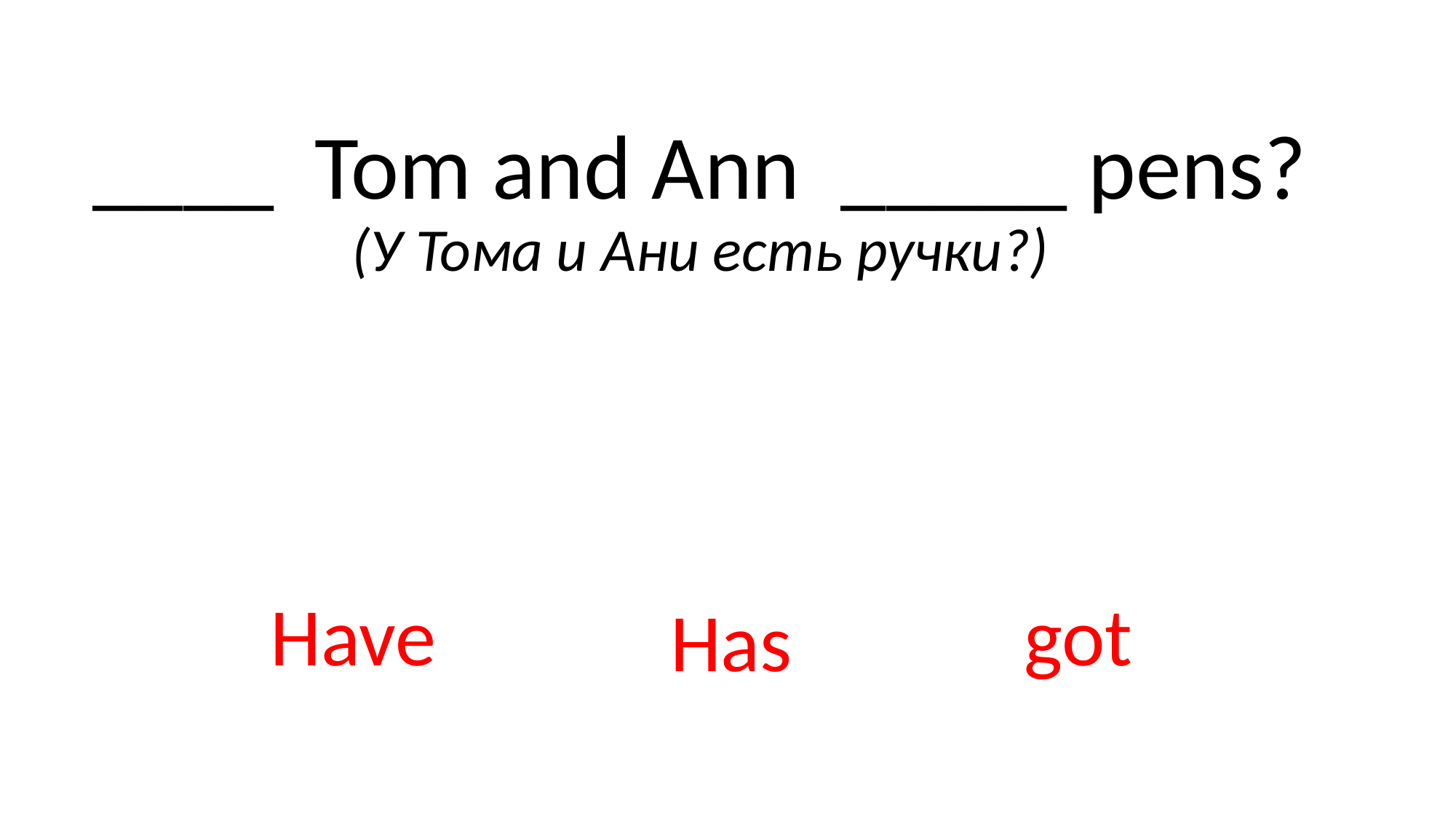

# ____  Tom and Ann  _____ pens? (У Тома и Ани есть ручки?)
Have
got
Has